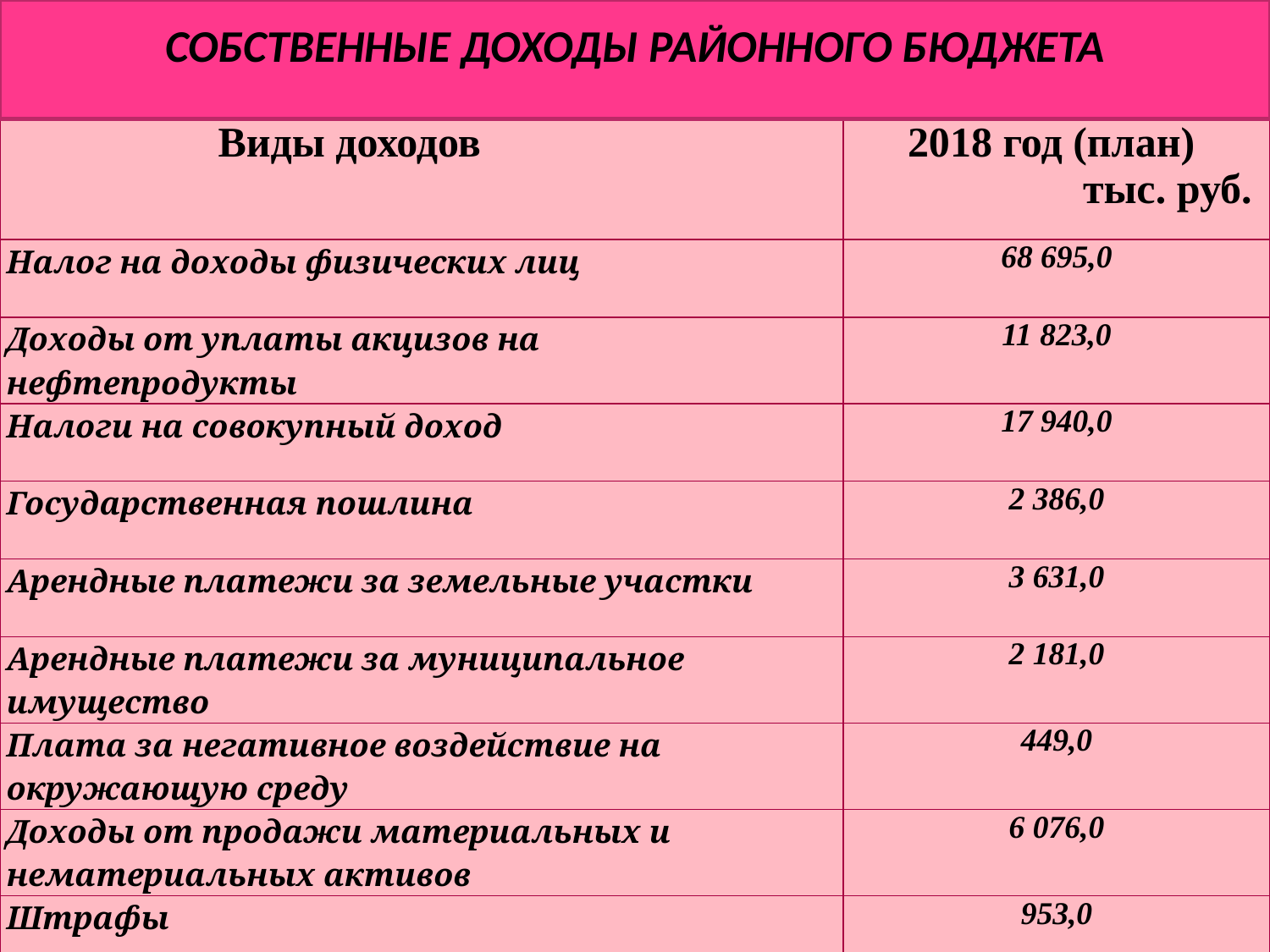

СОБСТВЕННЫЕ ДОХОДЫ РАЙОННОГО БЮДЖЕТА
#
| Виды доходов | 2018 год (план) тыс. руб. |
| --- | --- |
| Налог на доходы физических лиц | 68 695,0 |
| Доходы от уплаты акцизов на нефтепродукты | 11 823,0 |
| Налоги на совокупный доход | 17 940,0 |
| Государственная пошлина | 2 386,0 |
| Арендные платежи за земельные участки | 3 631,0 |
| Арендные платежи за муниципальное имущество | 2 181,0 |
| Плата за негативное воздействие на окружающую среду | 449,0 |
| Доходы от продажи материальных и нематериальных активов | 6 076,0 |
| Штрафы | 953,0 |